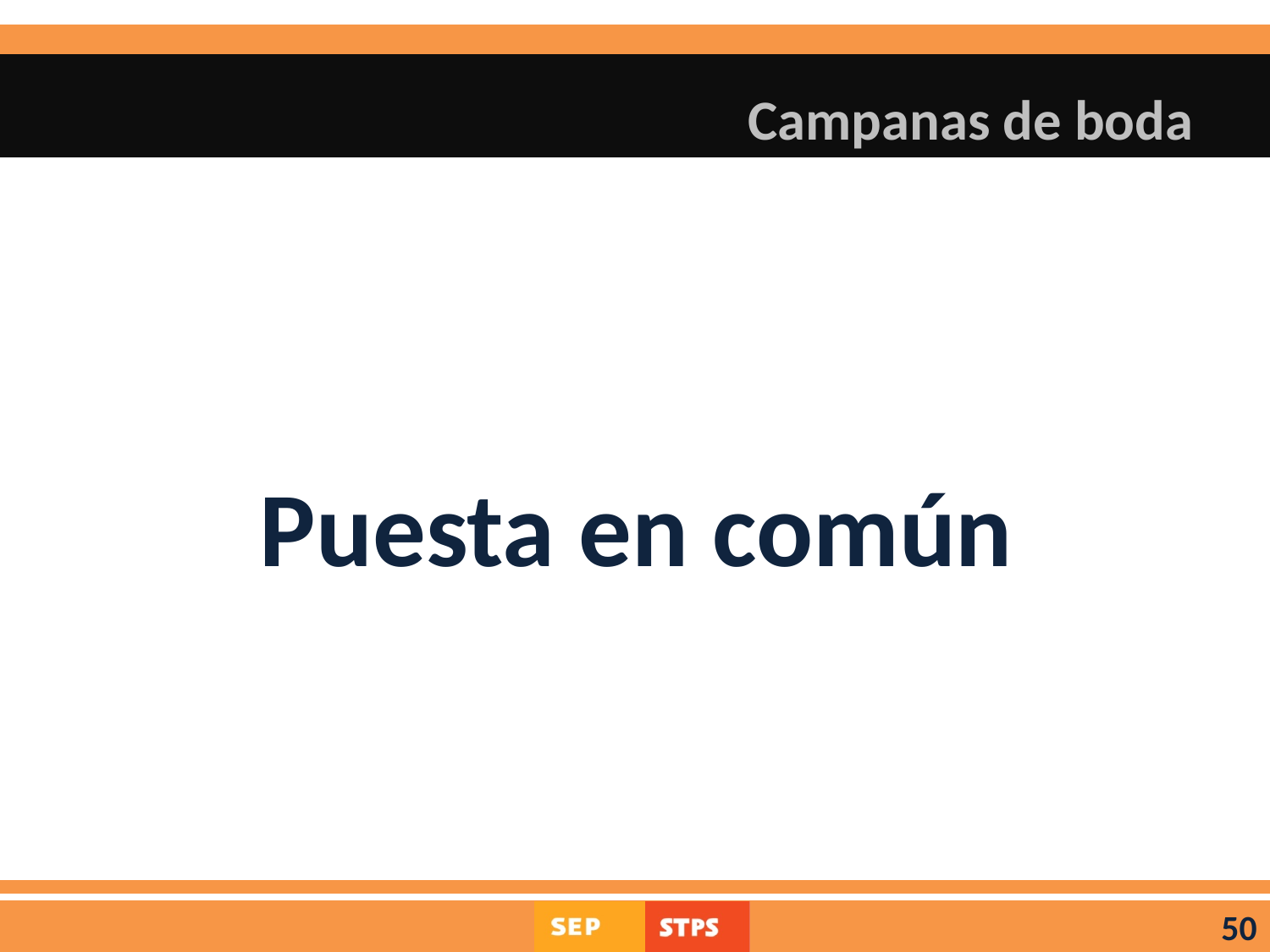

# Campanas de boda
Puesta en común

50